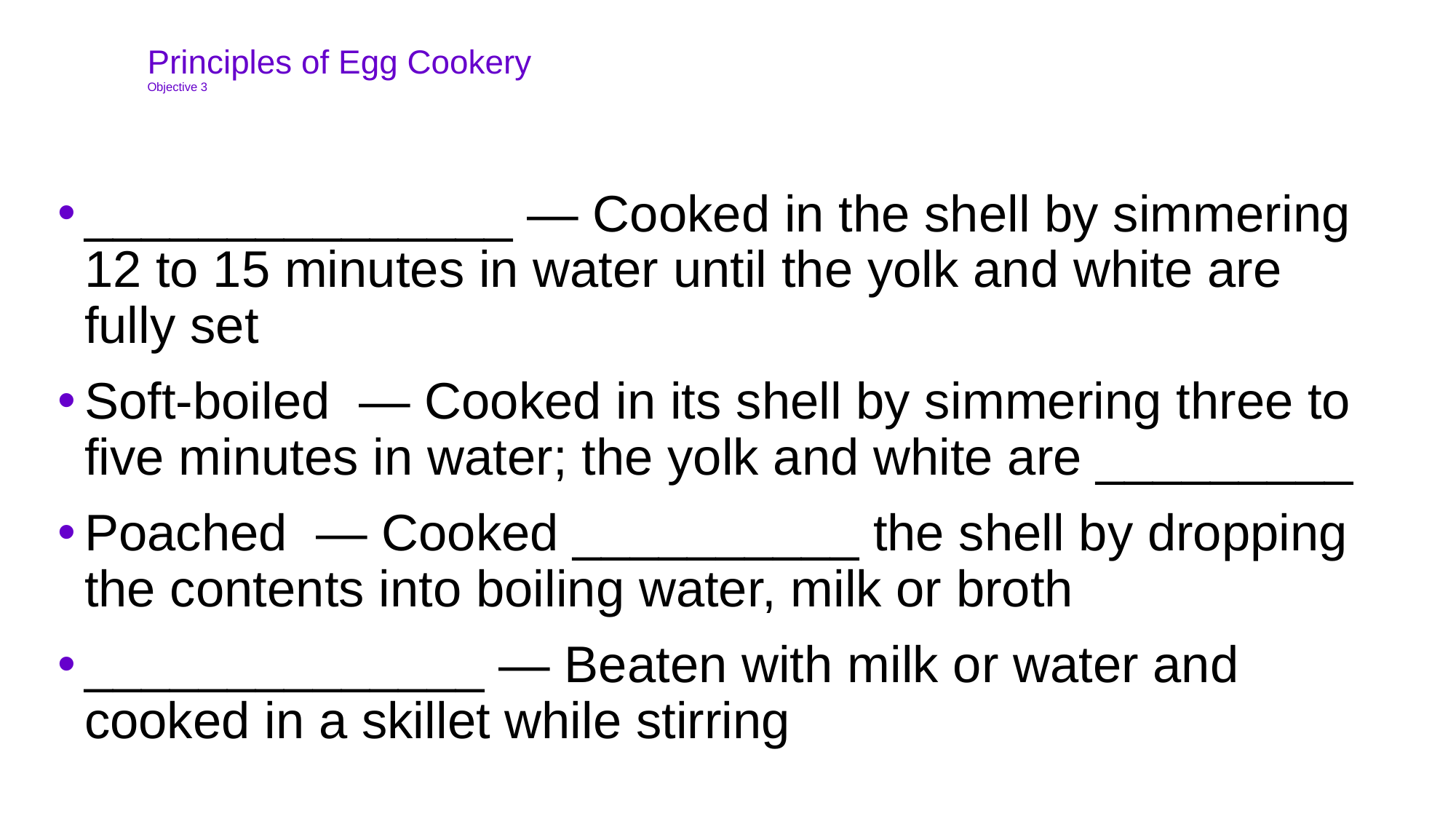

# Principles of Egg Cookery Objective 3
_______________ — Cooked in the shell by simmering 12 to 15 minutes in water until the yolk and white are fully set
Soft-boiled  — Cooked in its shell by simmering three to five minutes in water; the yolk and white are _________
Poached  — Cooked __________ the shell by dropping the contents into boiling water, milk or broth
______________ — Beaten with milk or water and cooked in a skillet while stirring